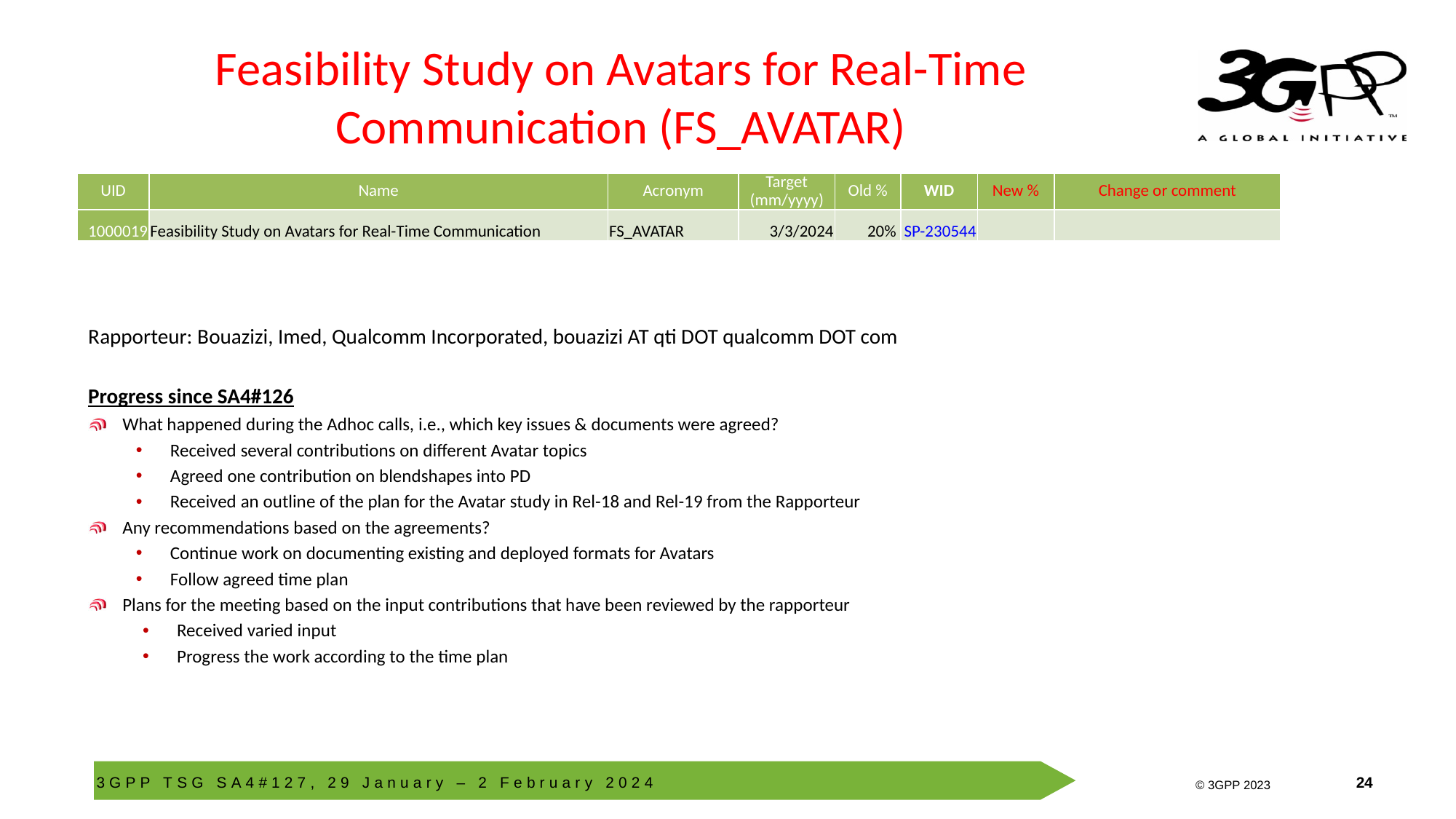

# Feasibility Study on Avatars for Real-Time Communication (FS_AVATAR)
| UID | Name | Acronym | Target (mm/yyyy) | Old % | WID | New % | Change or comment |
| --- | --- | --- | --- | --- | --- | --- | --- |
| 1000019 | Feasibility Study on Avatars for Real-Time Communication | FS\_AVATAR | 3/3/2024 | 20% | SP-230544 |  |  |
Rapporteur: Bouazizi, Imed, Qualcomm Incorporated, bouazizi AT qti DOT qualcomm DOT com

Progress since SA4#126
What happened during the Adhoc calls, i.e., which key issues & documents were agreed?
Received several contributions on different Avatar topics
Agreed one contribution on blendshapes into PD
Received an outline of the plan for the Avatar study in Rel-18 and Rel-19 from the Rapporteur
Any recommendations based on the agreements?
Continue work on documenting existing and deployed formats for Avatars
Follow agreed time plan
Plans for the meeting based on the input contributions that have been reviewed by the rapporteur
Received varied input
Progress the work according to the time plan